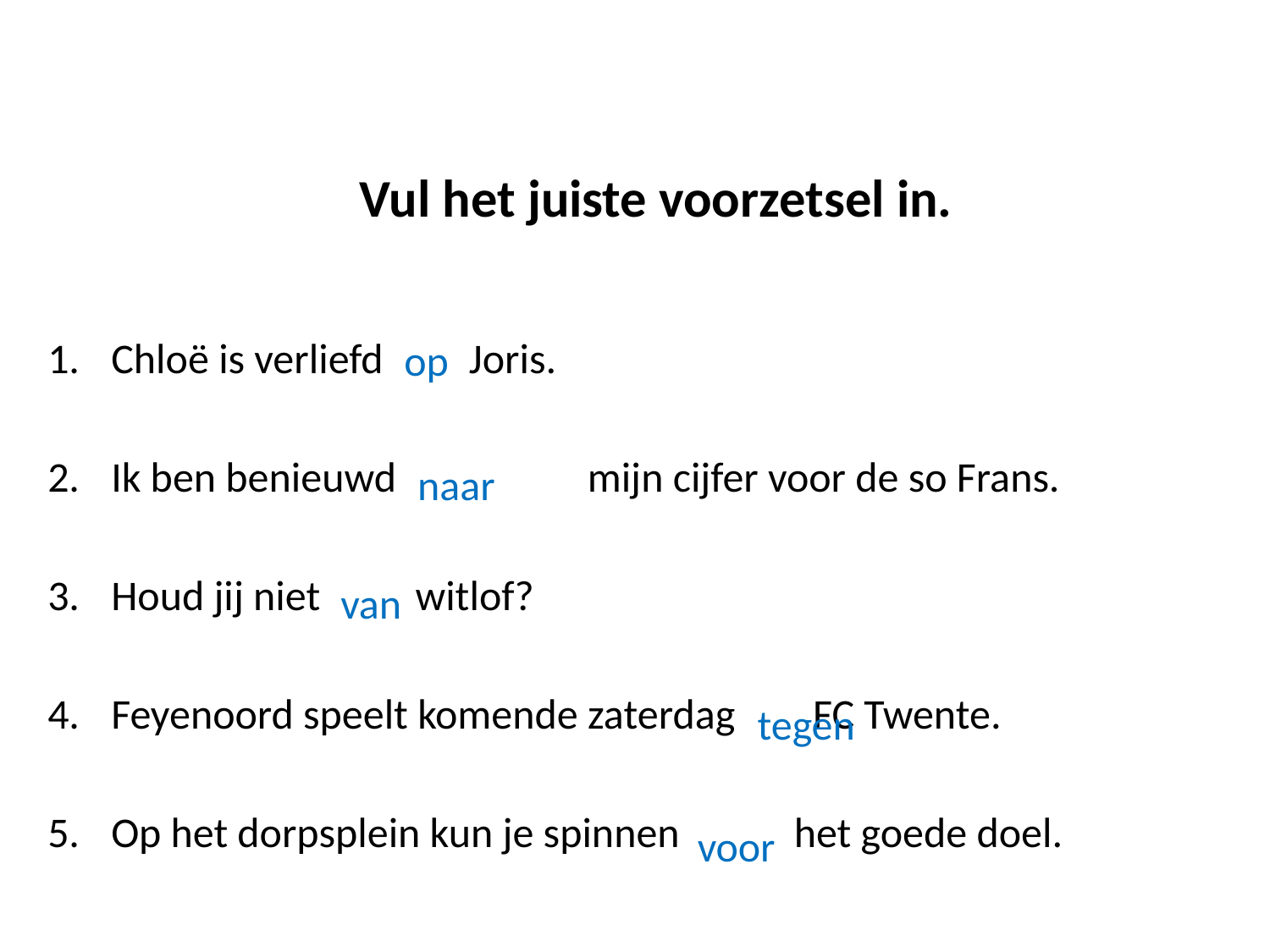

# Vul het juiste voorzetsel in.

Chloë is verliefd         Joris.

Ik ben benieuwd 	          mijn cijfer voor de so Frans.

Houd jij niet          witlof?

Feyenoord speelt komende zaterdag	       FC Twente.

Op het dorpsplein kun je spinnen            het goede doel.

op
naar
van
tegen
voor